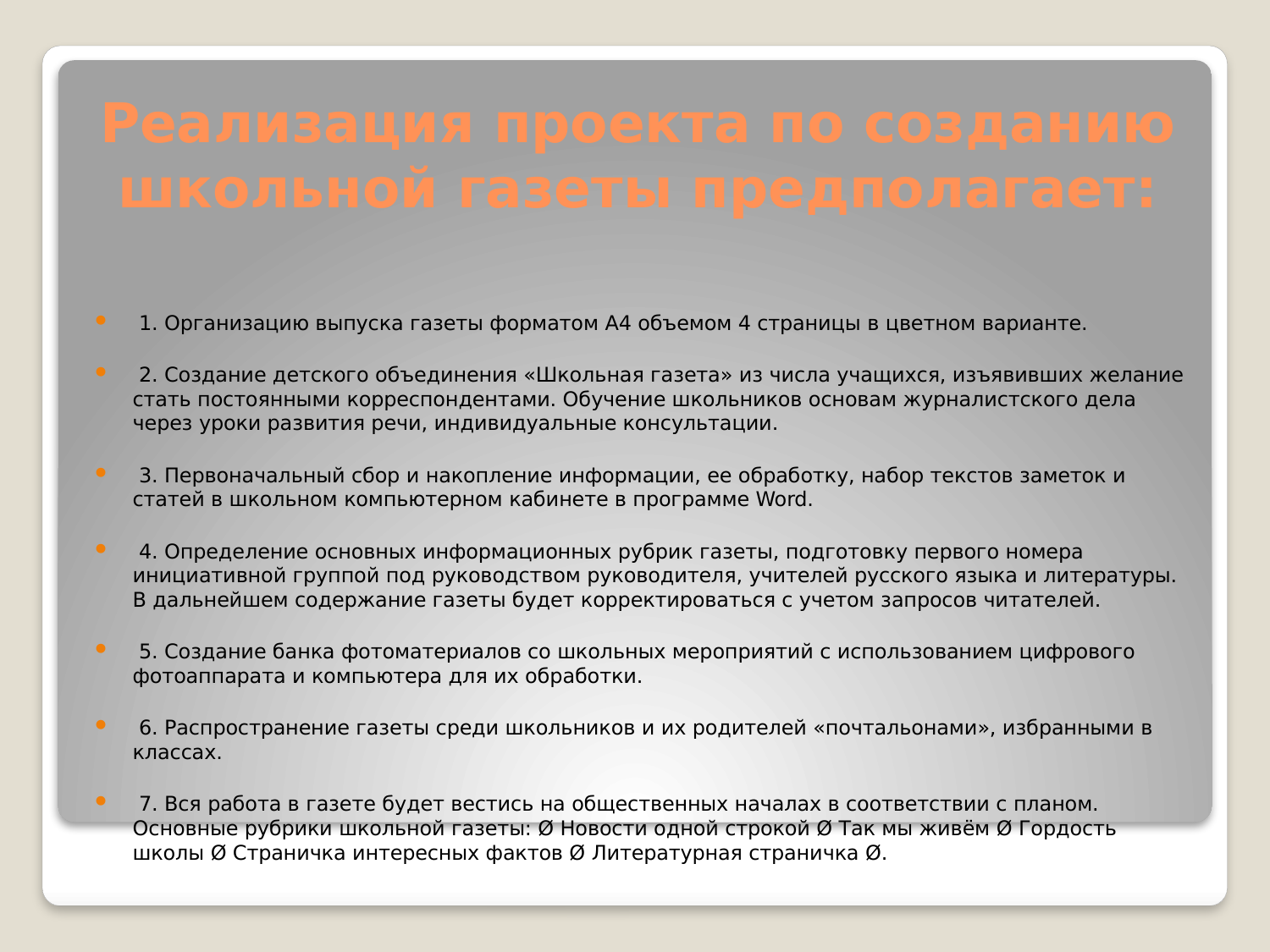

# Реализация проекта по созданию школьной газеты предполагает:
 1. Организацию выпуска газеты форматом А4 объемом 4 страницы в цветном варианте.

 2. Создание детского объединения «Школьная газета» из числа учащихся, изъявивших желание стать постоянными корреспондентами. Обучение школьников основам журналистского дела через уроки развития речи, индивидуальные консультации.

 3. Первоначальный сбор и накопление информации, ее обработку, набор текстов заметок и статей в школьном компьютерном кабинете в программе Word.

 4. Определение основных информационных рубрик газеты, подготовку первого номера инициативной группой под руководством руководителя, учителей русского языка и литературы. В дальнейшем содержание газеты будет корректироваться с учетом запросов читателей.

 5. Создание банка фотоматериалов со школьных мероприятий с использованием цифрового фотоаппарата и компьютера для их обработки.

 6. Распространение газеты среди школьников и их родителей «почтальонами», избранными в классах.

 7. Вся работа в газете будет вестись на общественных началах в соответствии с планом. Основные рубрики школьной газеты: Ø Новости одной строкой Ø Так мы живём Ø Гордость школы Ø Страничка интересных фактов Ø Литературная страничка Ø.